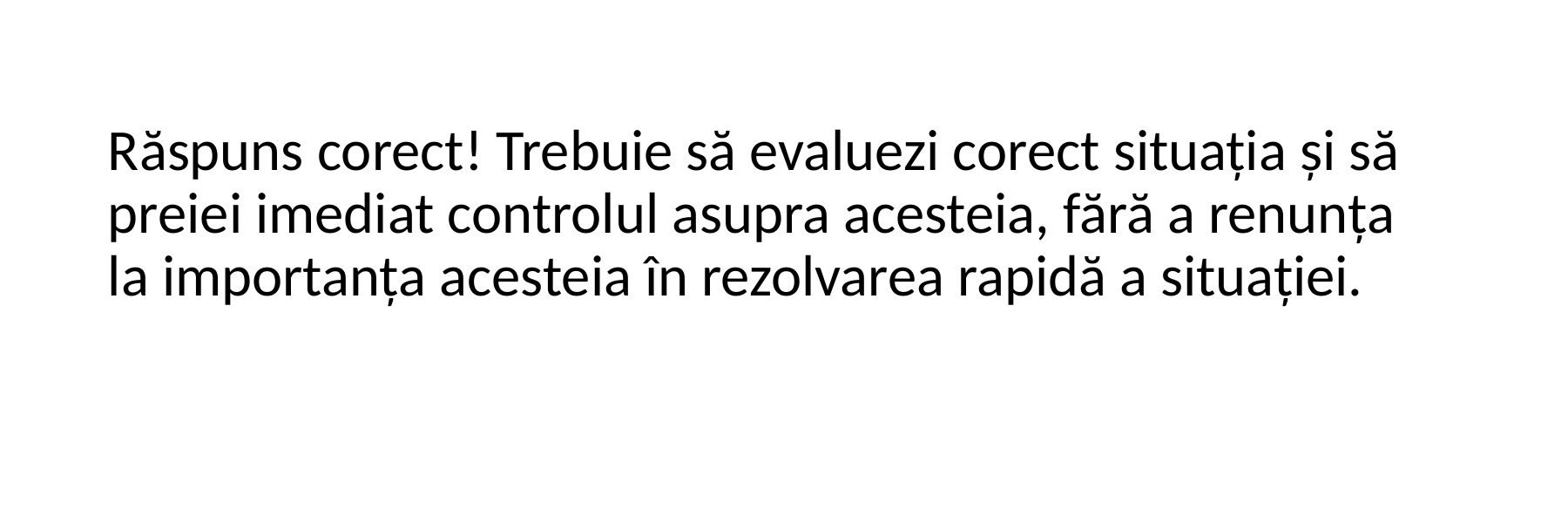

Răspuns corect! Trebuie să evaluezi corect situația și să preiei imediat controlul asupra acesteia, fără a renunța la importanța acesteia în rezolvarea rapidă a situației.